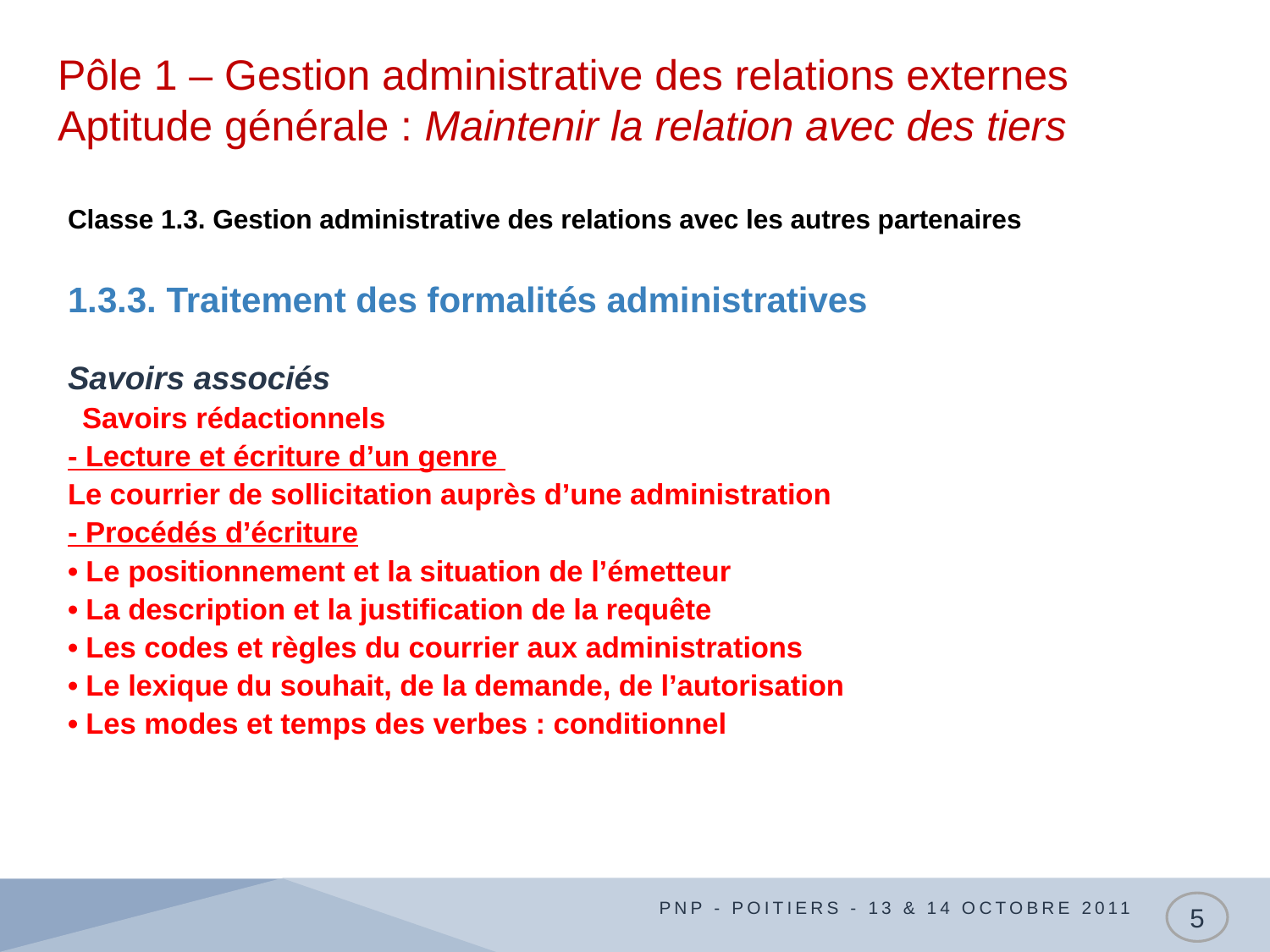

# Pôle 1 – Gestion administrative des relations externes Aptitude générale : Maintenir la relation avec des tiers
Classe 1.3. Gestion administrative des relations avec les autres partenaires

1.3.3. Traitement des formalités administratives

Savoirs associés
Savoirs rédactionnels
- Lecture et écriture d’un genre
Le courrier de sollicitation auprès d’une administration
- Procédés d’écriture
• Le positionnement et la situation de l’émetteur
• La description et la justification de la requête
• Les codes et règles du courrier aux administrations
• Le lexique du souhait, de la demande, de l’autorisation
• Les modes et temps des verbes : conditionnel

PNP - Poitiers - 13 & 14 octobre 2011
5